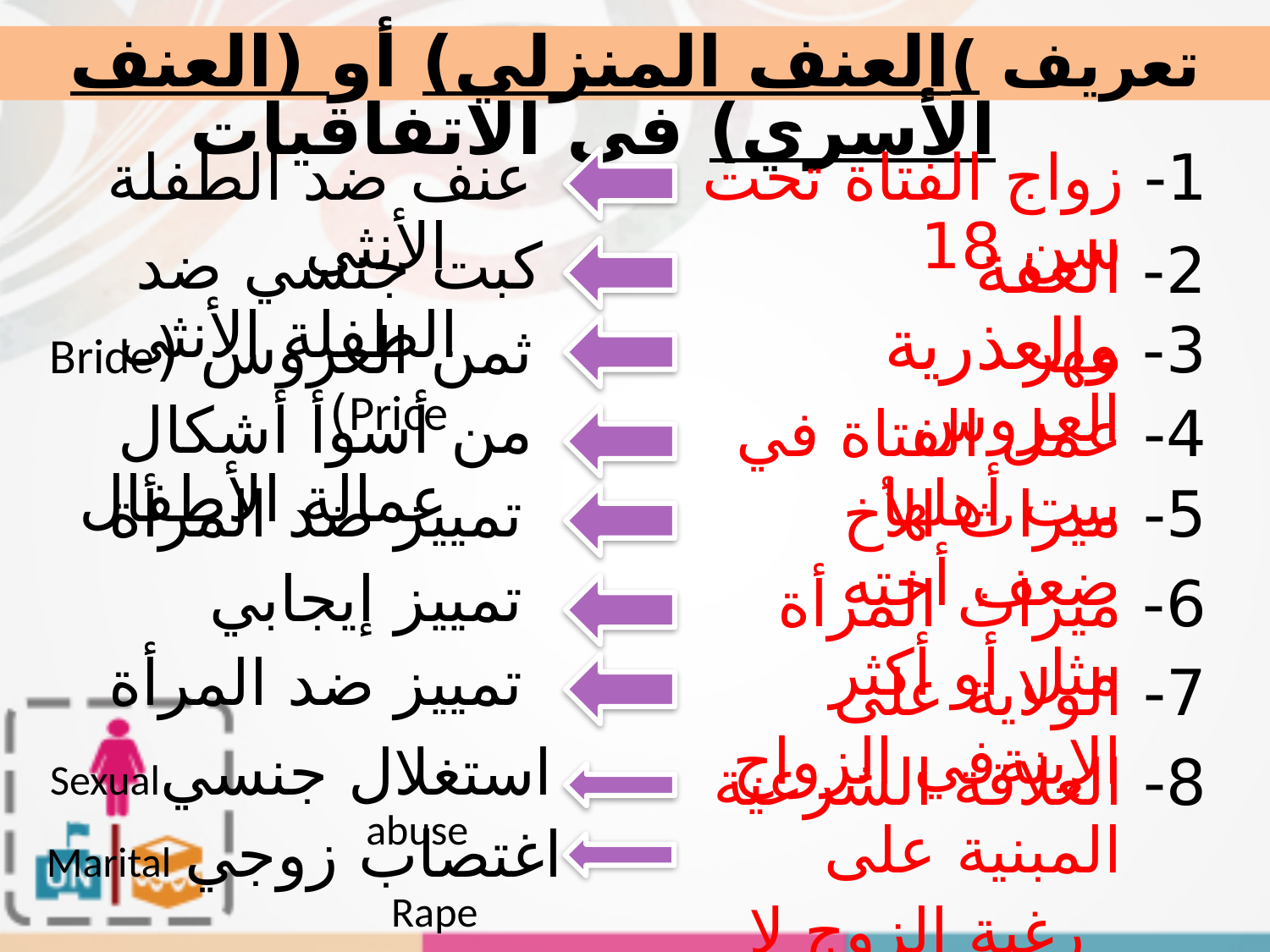

يعد التقرير عوامل ارتكاب العنف المنزلي:

 تحكم وسيطرة الرجل.
المهر/ثمن العروس.
 أحكام الميراث وتعدها قوانين مميزة.
اعتماد اقتصادي على الرجل.

يعد التقرير عوامل ارتكاب العنف المنزلي:

 تحكم وسيطرة الرجل.
المهر/ثمن العروس.
 أحكام الميراث وتعدها قوانين مميزة.
اعتماد اقتصادي على الرجل.
تعريف )العنف المنزلي) أو (العنف الأسري) في الاتفاقيات
عنف ضد الطفلة الأنثى
1- زواج الفتاة تحت سن 18

2- العفة والعذرية
كبت جنسي ضد الطفلة الأنثى

3- مهر العروس
ثمن العروس (Bride Price)

من أسوأ أشكال عمالة الأطفال
4- عمل الفتاة في بيت أهلها

 تمييز ضد المرأة
5- ميراث الأخ ضعف أخته

 تمييز إيجابي
6- ميراث المرأة مثل أو أكثر

تمييز ضد المرأة

7- الولاية على الإبنةفي الزواج
استغلال جنسيSexual abuse
8- العلاقة الشرعية المبنية على
      رغبة الزوج لا الزوجة

اغتصاب زوجي Marital Rape